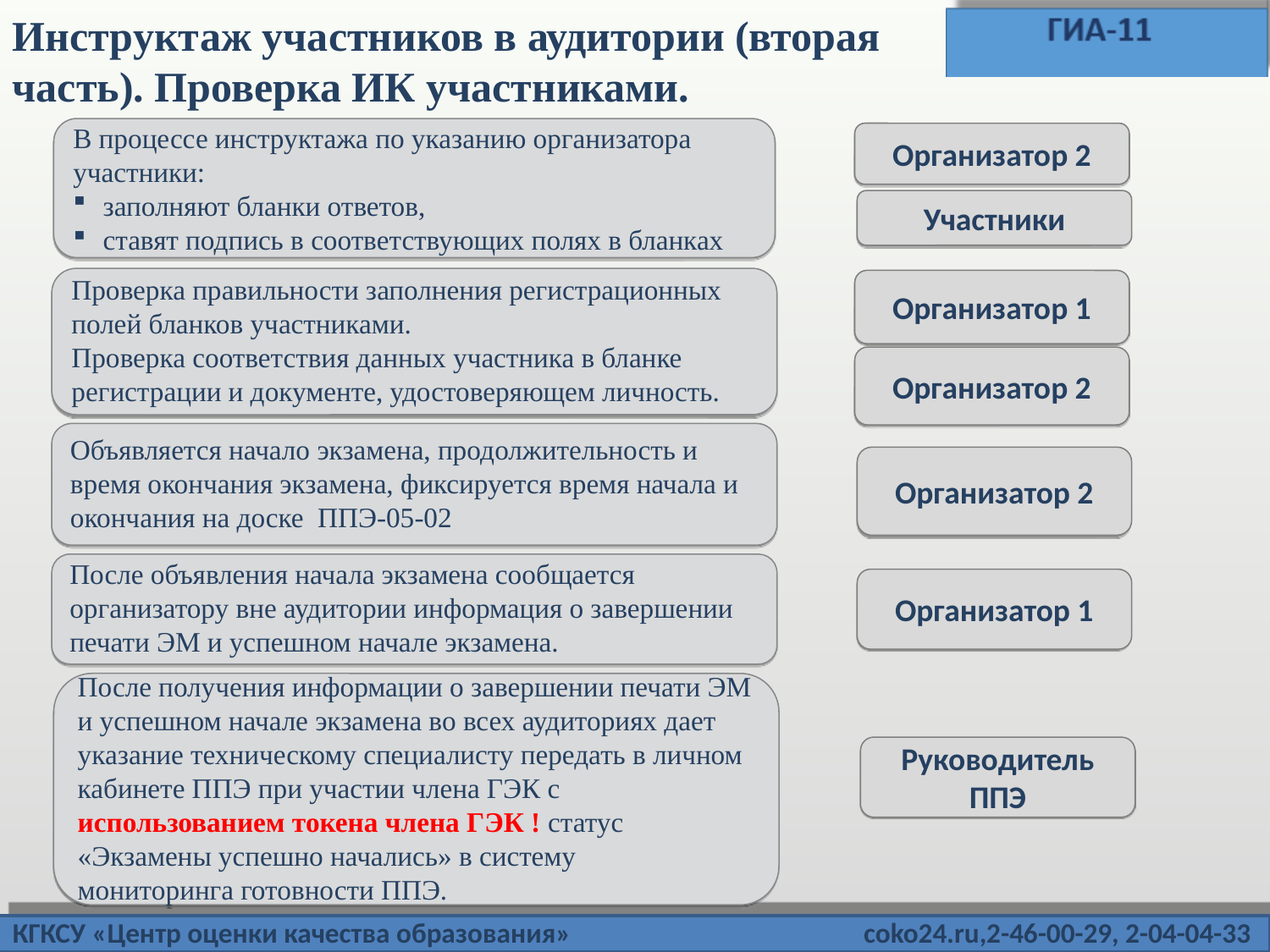

Инструктаж участников в аудитории (вторая
часть). Проверка ИК участниками.
В процессе инструктажа по указанию организатора участники:
заполняют бланки ответов,
ставят подпись в соответствующих полях в бланках
Организатор 2
Участники

Проверка правильности заполнения регистрационных полей бланков участниками.
Проверка соответствия данных участника в бланке регистрации и документе, удостоверяющем личность.

Организатор 1
Организатор 2

Объявляется начало экзамена, продолжительность и время окончания экзамена, фиксируется время начала и окончания на доске  ППЭ-05-02

Организатор 2

После объявления начала экзамена сообщается организатору вне аудитории информация о завершении печати ЭМ и успешном начале экзамена.

Организатор 1

После получения информации о завершении печати ЭМ и успешном начале экзамена во всех аудиториях дает указание техническому специалисту передать в личном кабинете ППЭ при участии члена ГЭК с использованием токена члена ГЭК ! статус «Экзамены успешно начались» в систему
мониторинга готовности ППЭ.

Руководитель ППЭ